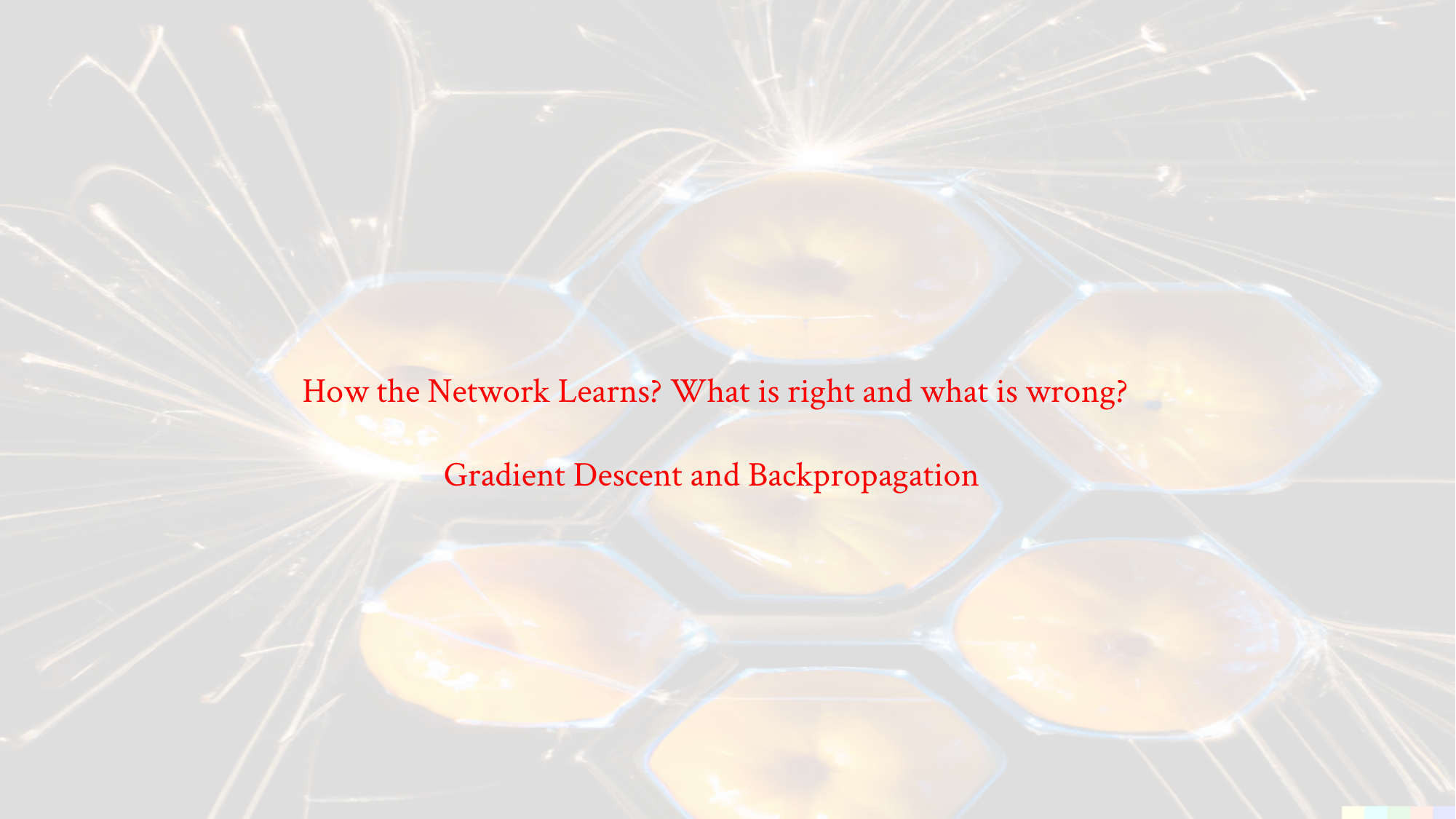

How the Network Learns? What is right and what is wrong?

Gradient Descent and Backpropagation